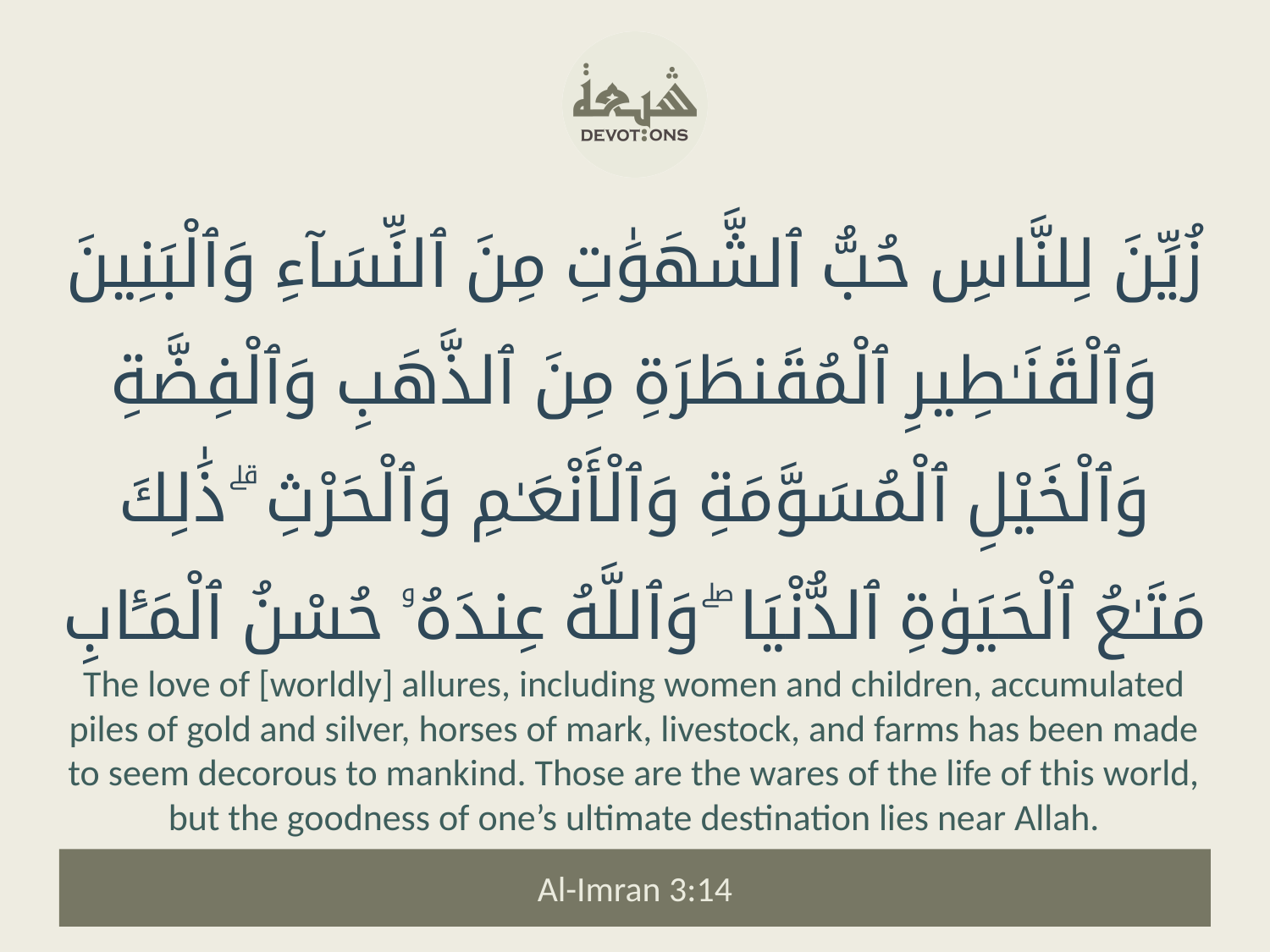

زُيِّنَ لِلنَّاسِ حُبُّ ٱلشَّهَوَٰتِ مِنَ ٱلنِّسَآءِ وَٱلْبَنِينَ وَٱلْقَنَـٰطِيرِ ٱلْمُقَنطَرَةِ مِنَ ٱلذَّهَبِ وَٱلْفِضَّةِ وَٱلْخَيْلِ ٱلْمُسَوَّمَةِ وَٱلْأَنْعَـٰمِ وَٱلْحَرْثِ ۗ ذَٰلِكَ مَتَـٰعُ ٱلْحَيَوٰةِ ٱلدُّنْيَا ۖ وَٱللَّهُ عِندَهُۥ حُسْنُ ٱلْمَـَٔابِ
The love of [worldly] allures, including women and children, accumulated piles of gold and silver, horses of mark, livestock, and farms has been made to seem decorous to mankind. Those are the wares of the life of this world, but the goodness of one’s ultimate destination lies near Allah.
Al-Imran 3:14